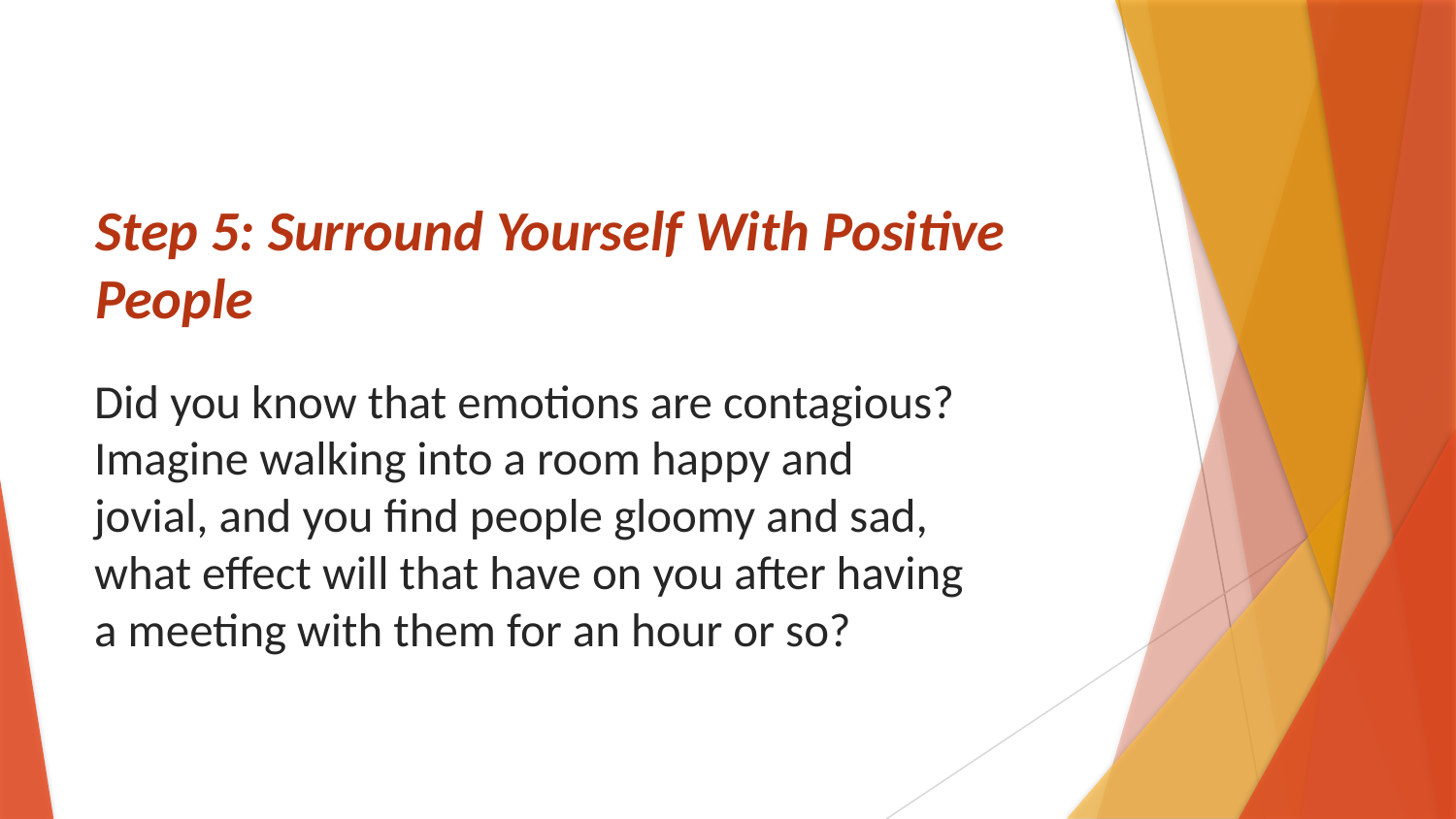

# Step 5: Surround Yourself With Positive People
Did you know that emotions are contagious? Imagine walking into a room happy and jovial, and you find people gloomy and sad, what effect will that have on you after having a meeting with them for an hour or so?